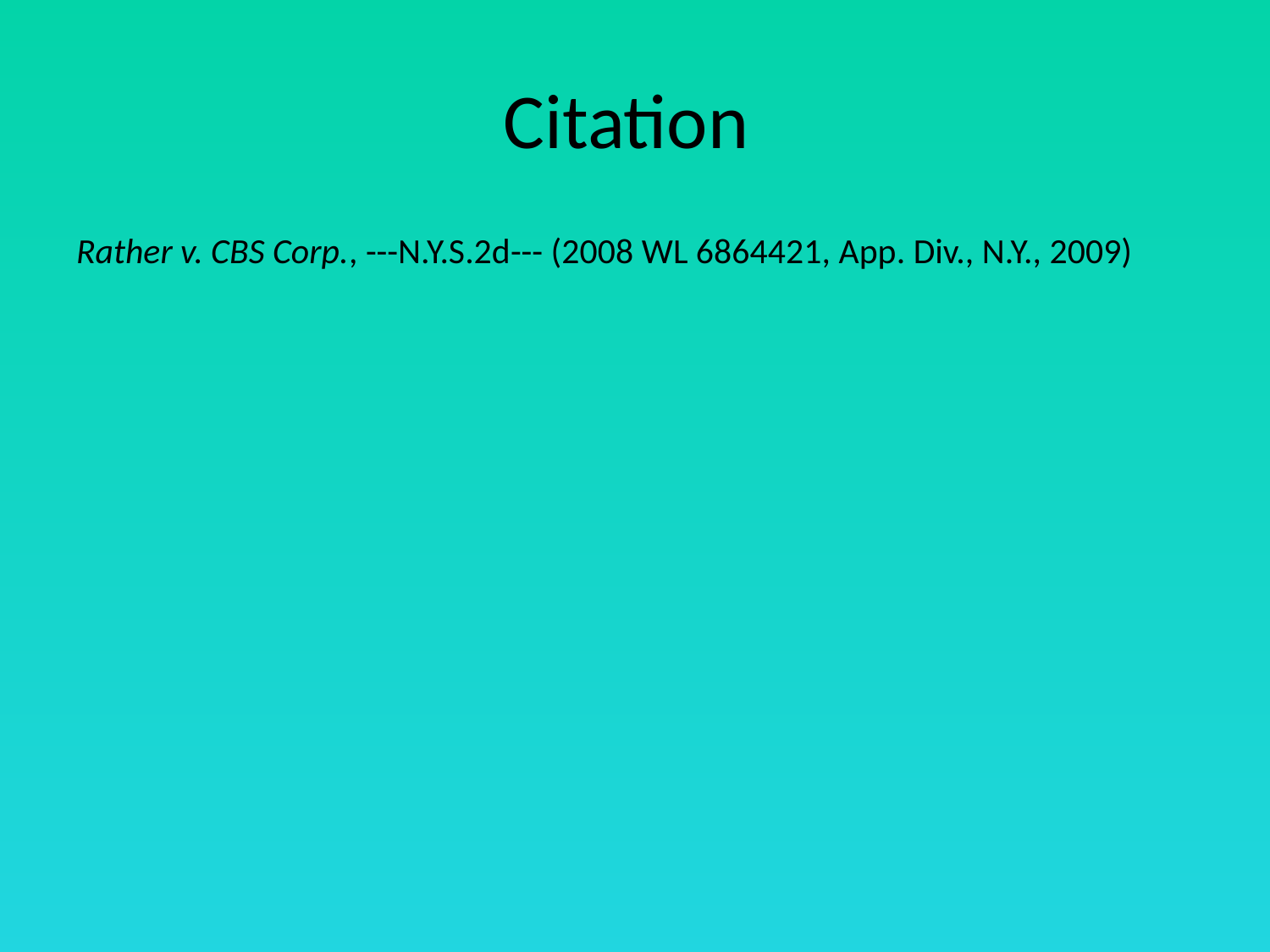

# Citation
Rather v. CBS Corp., ---N.Y.S.2d--- (2008 WL 6864421, App. Div., N.Y., 2009)